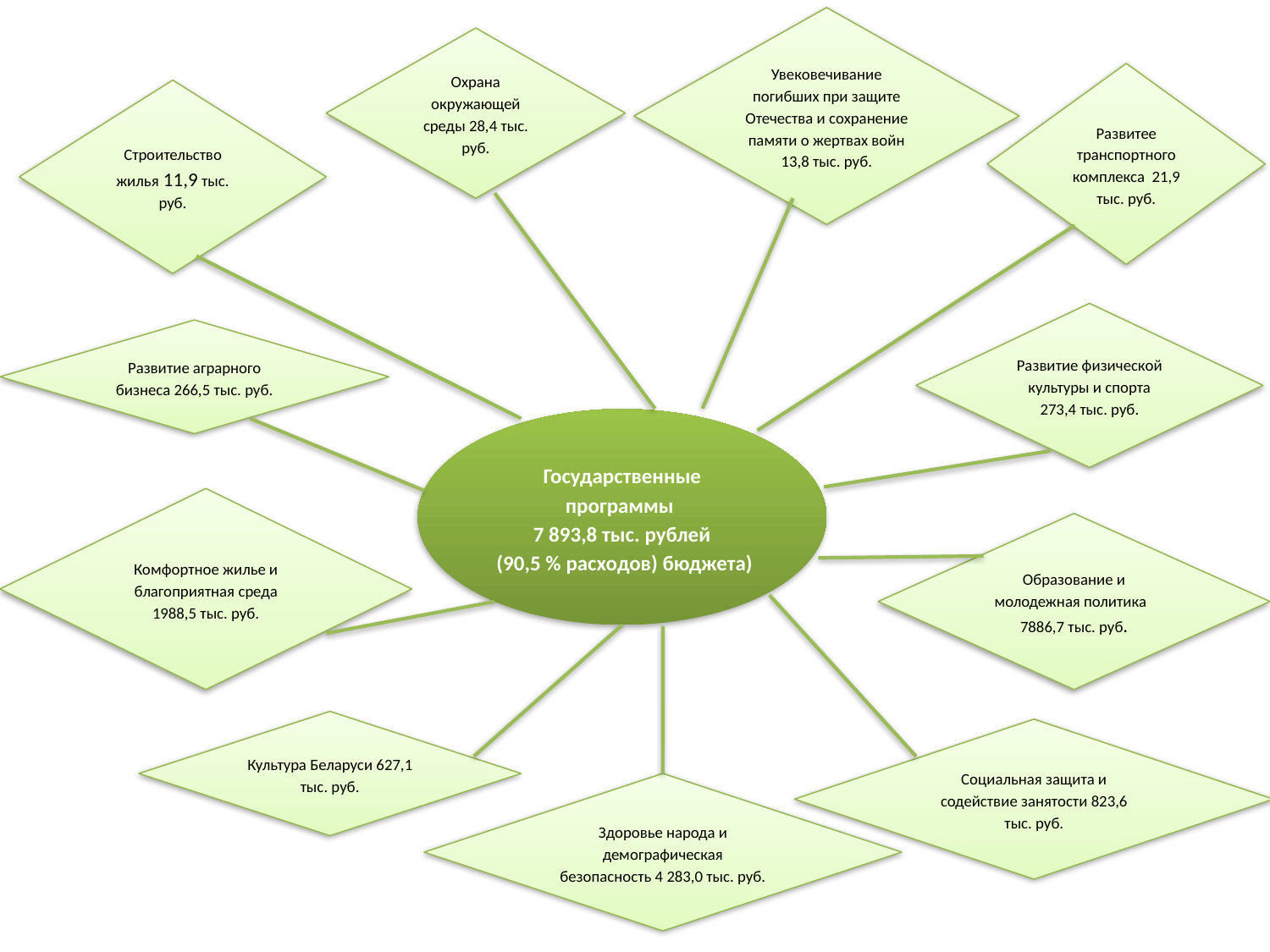

Увековечивание погибших при защите Отечества и сохранение памяти о жертвах войн 13,8 тыс. руб.
Охрана окружающей среды 28,4 тыс. руб.
Развитее транспортного комплекса  21,9 тыс. руб.
Строительство жилья 11,9 тыс. руб.
Развитие физической культуры и спорта 273,4 тыс. руб.
Развитие аграрного бизнеса 266,5 тыс. руб.
Государственные программы
7 893,8 тыс. рублей
 (90,5 % расходов) бюджета)
Комфортное жилье и благоприятная среда 1988,5 тыс. руб.
Образование и молодежная политика   7886,7 тыс. руб.
Культура Беларуси 627,1 тыс. руб.
Социальная защита и содействие занятости 823,6 тыс. руб.
Здоровье народа и демографическая безопасность 4 283,0 тыс. руб.